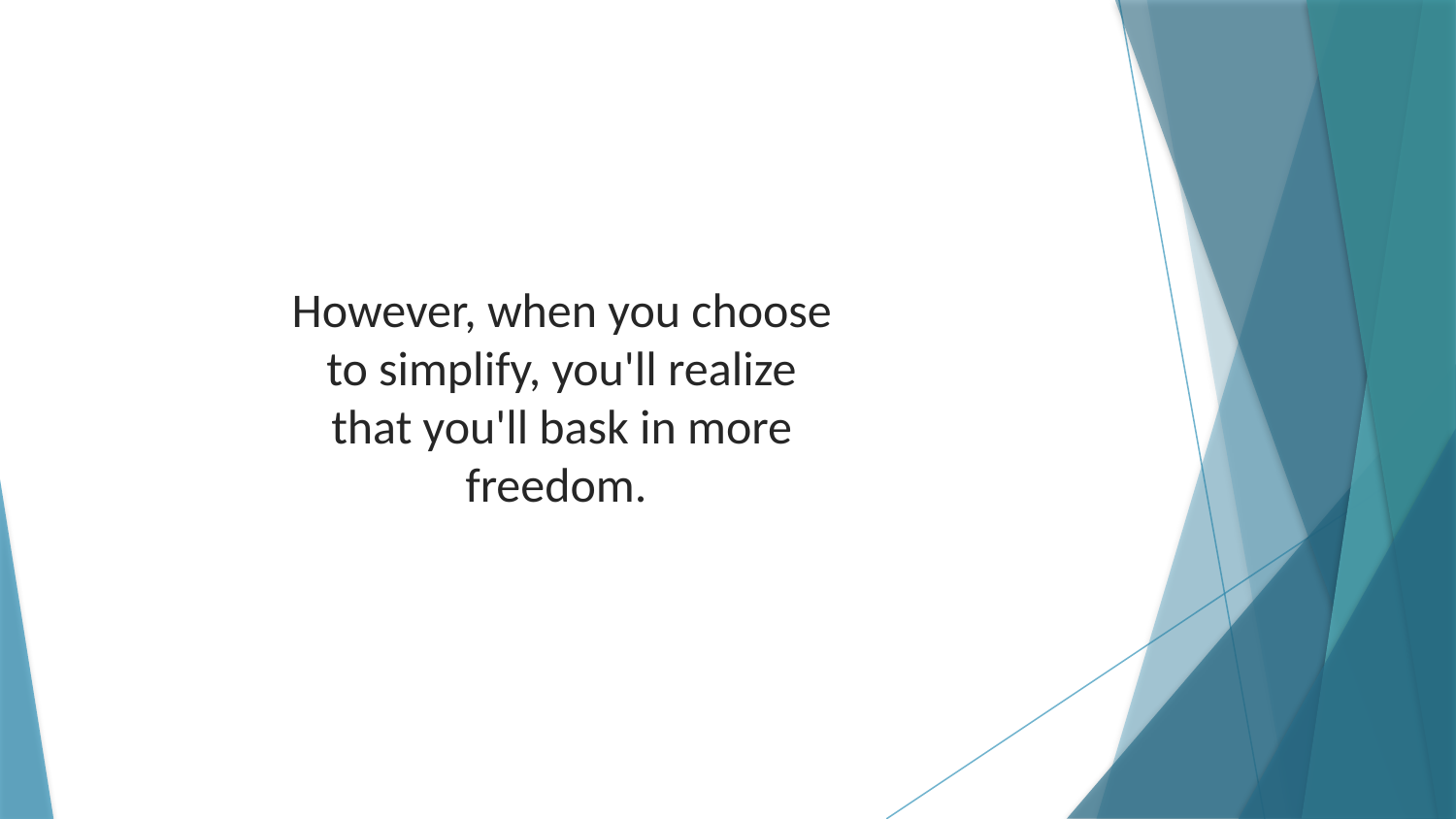

However, when you choose to simplify, you'll realize that you'll bask in more freedom.